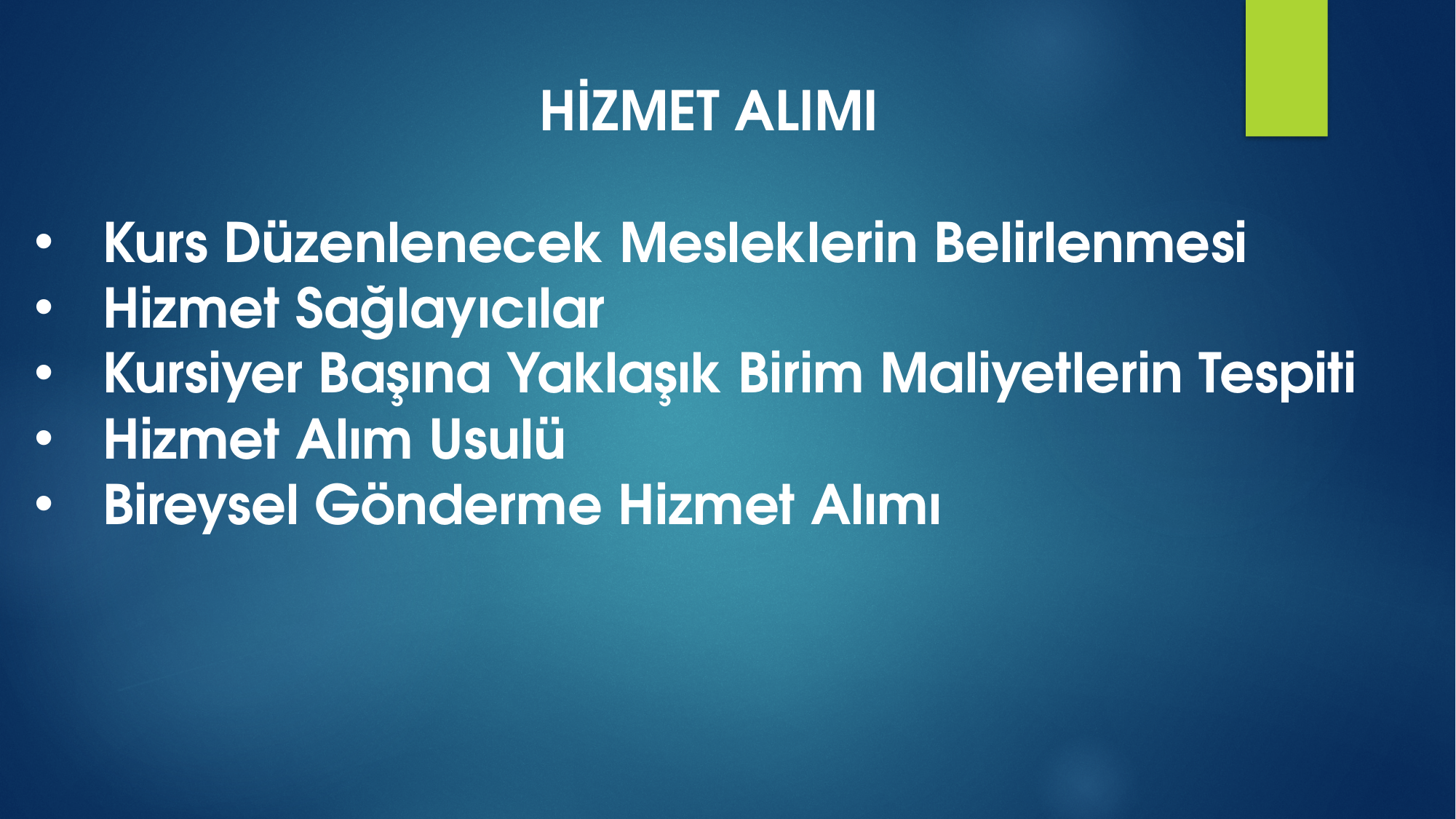

HİZMET ALIMI

Kurs Düzenlenecek Mesleklerin Belirlenmesi
Hizmet Sağlayıcılar
Kursiyer Başına Yaklaşık Birim Maliyetlerin Tespiti
Hizmet Alım Usulü
Bireysel Gönderme Hizmet Alımı